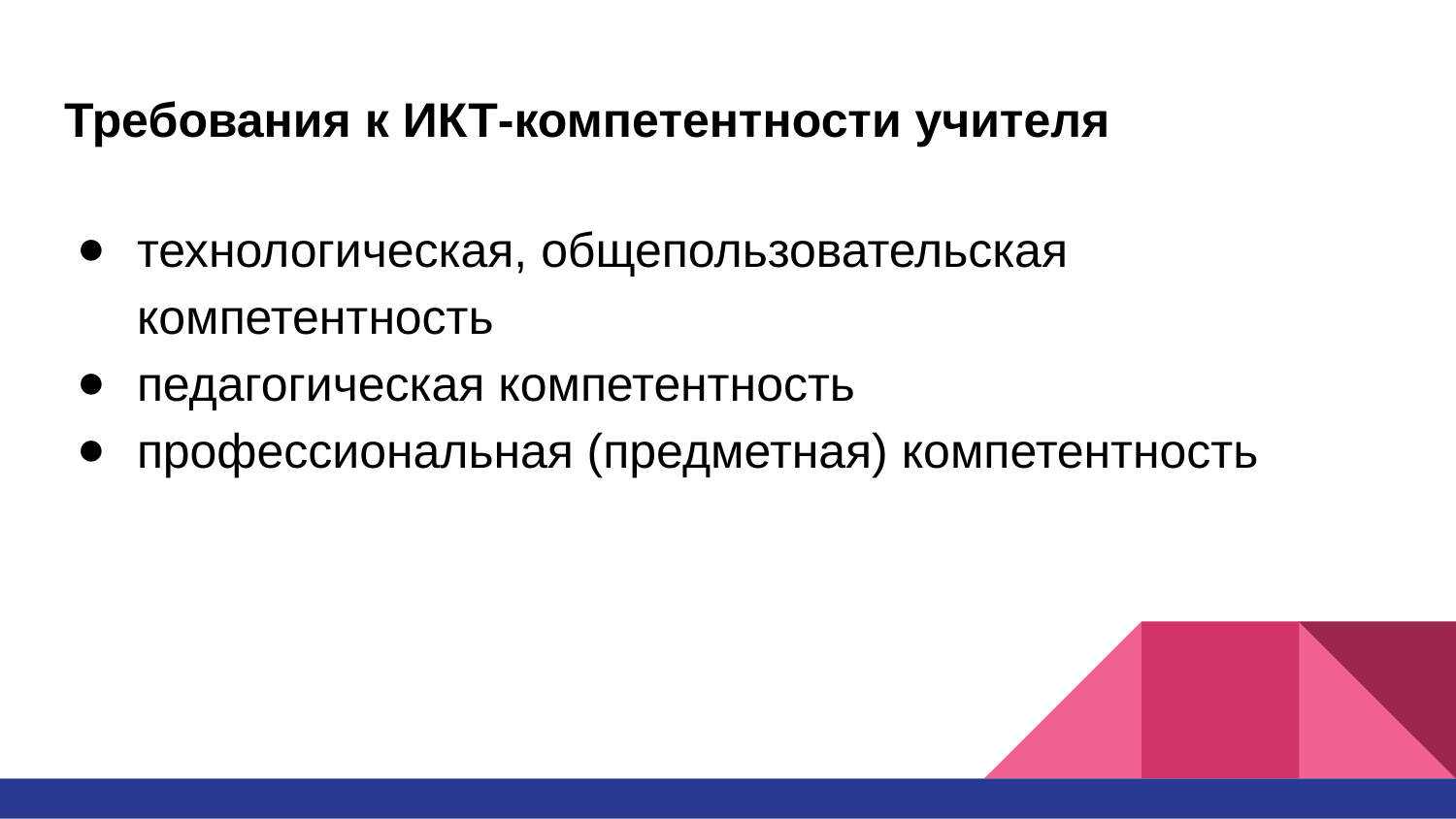

# Требования к ИКТ-компетентности учителя
технологическая, общепользовательская компетентность
педагогическая компетентность
профессиональная (предметная) компетентность